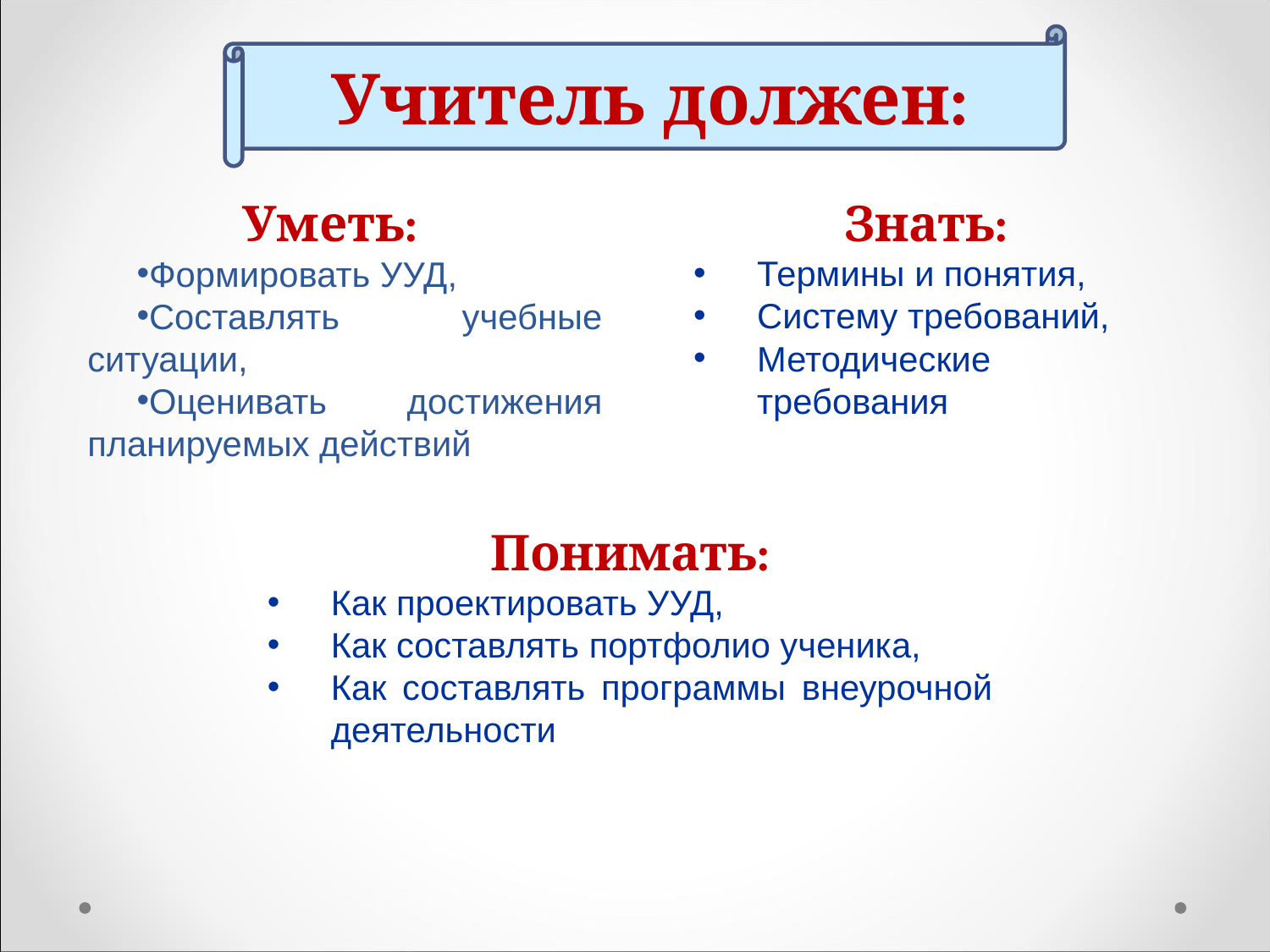

Учитель должен:
Уметь:
Формировать УУД,
Составлять учебные ситуации,
Оценивать достижения планируемых действий

Знать:
Термины и понятия,
Систему требований,
Методические требования

Понимать:
Как проектировать УУД,
Как составлять портфолио ученика,
Как составлять программы внеурочной деятельности